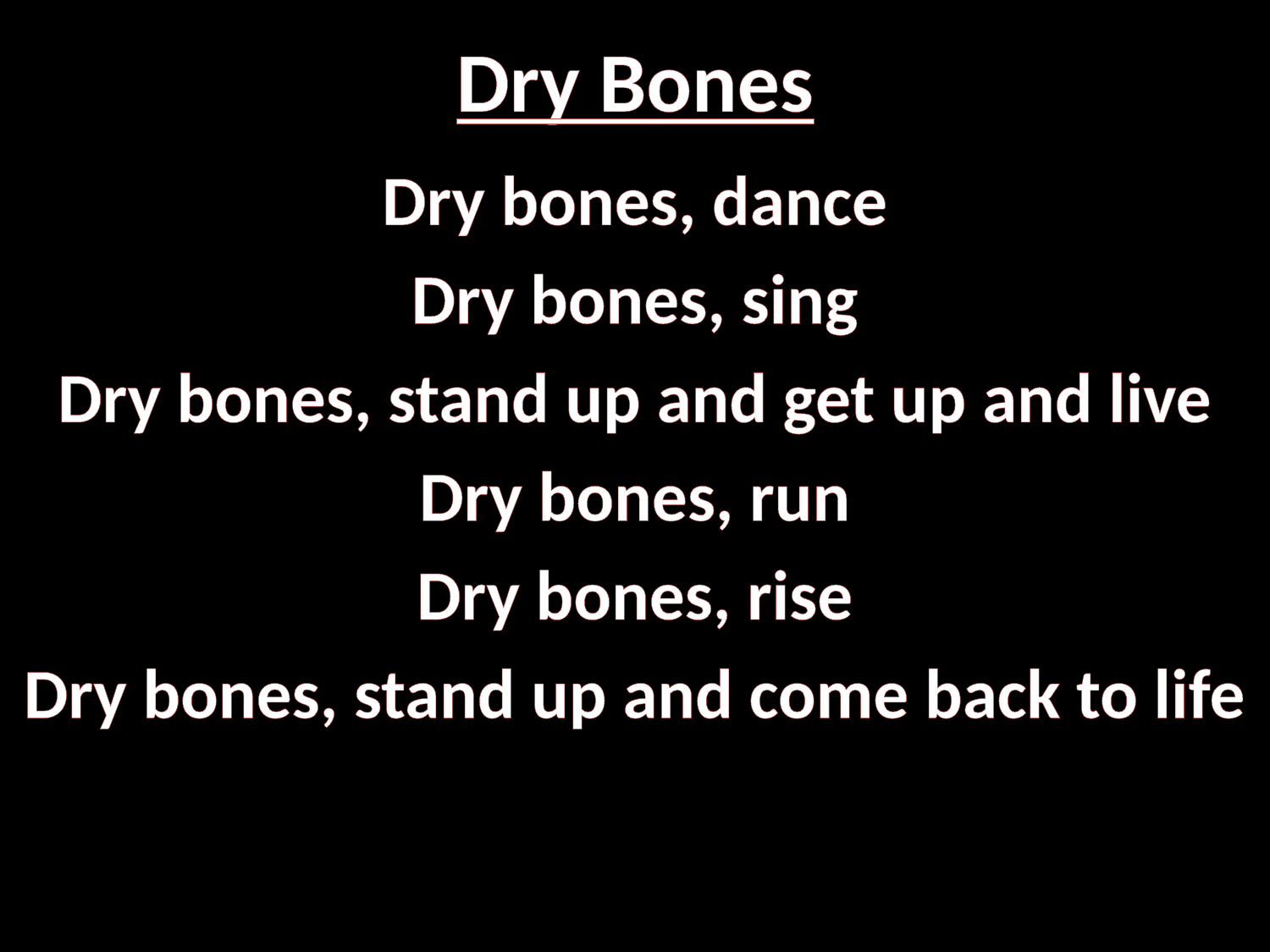

# Dry Bones
Dry bones, dance
Dry bones, sing
Dry bones, stand up and get up and live
Dry bones, run
Dry bones, rise
Dry bones, stand up and come back to life